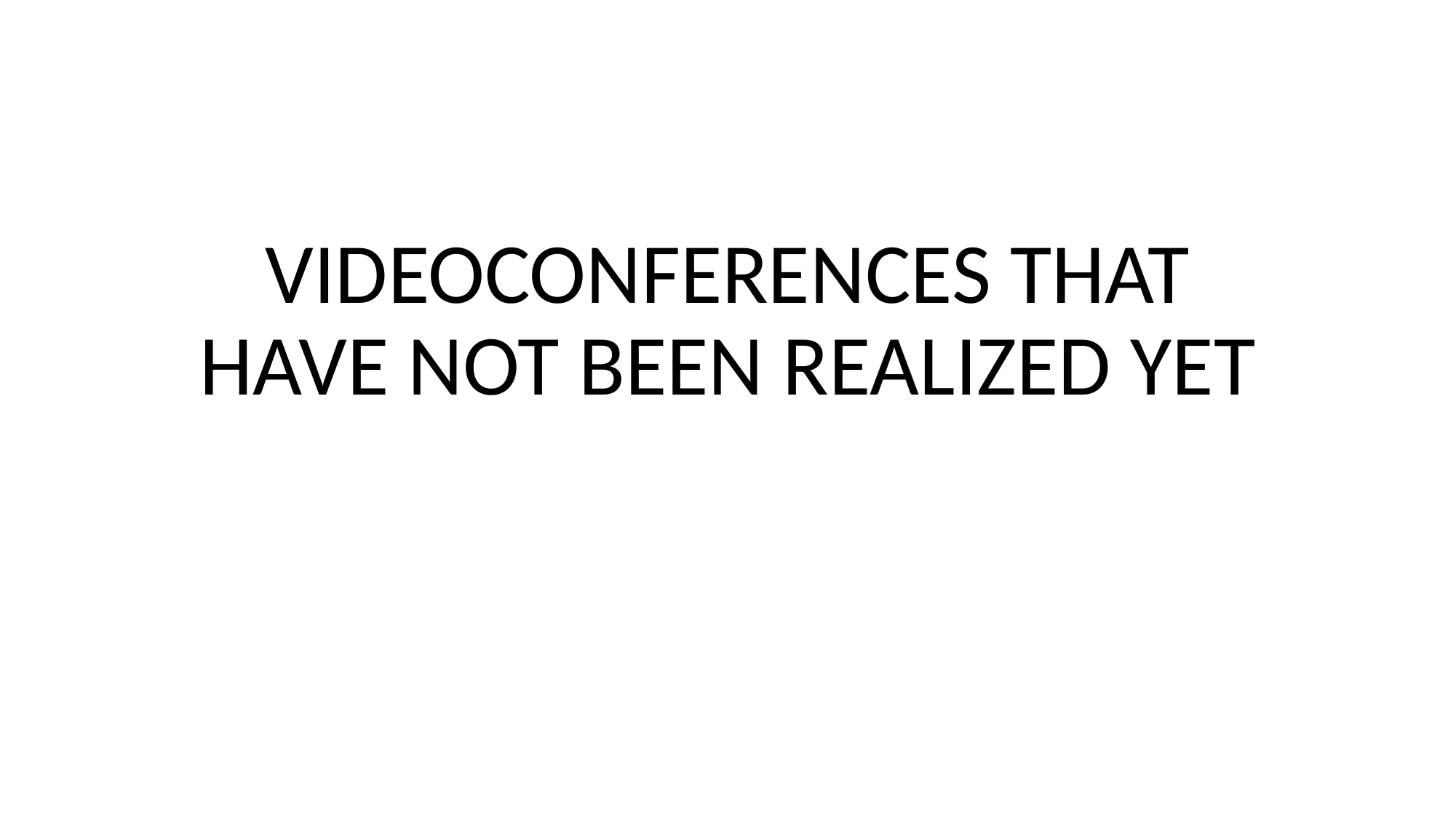

# VIDEOCONFERENCES THAT HAVE NOT BEEN REALIZED YET